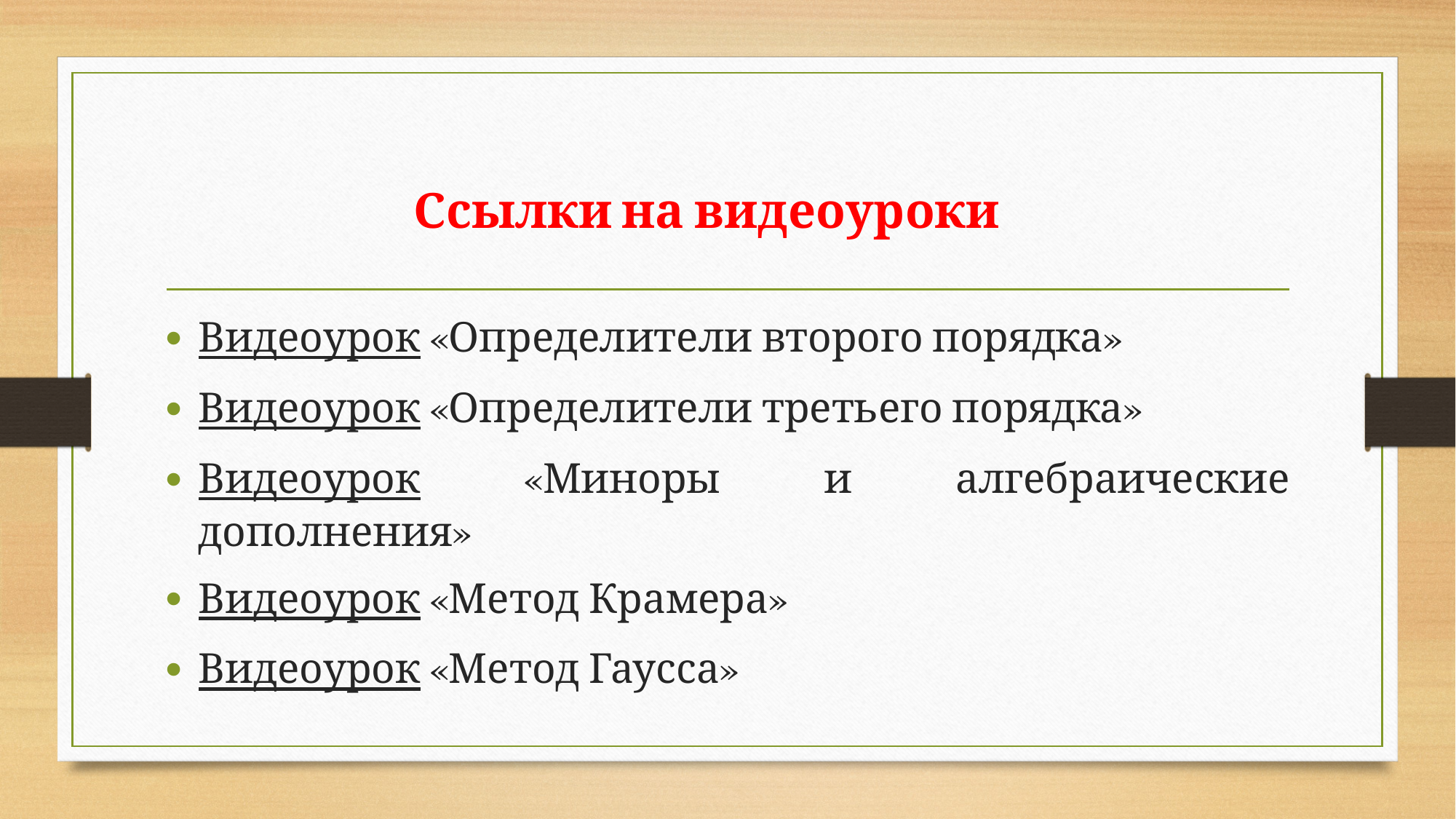

# Ссылки на видеоуроки
Видеоурок «Определители второго порядка»
Видеоурок «Определители третьего порядка»
Видеоурок «Миноры и алгебраические дополнения»
Видеоурок «Метод Крамера»
Видеоурок «Метод Гаусса»